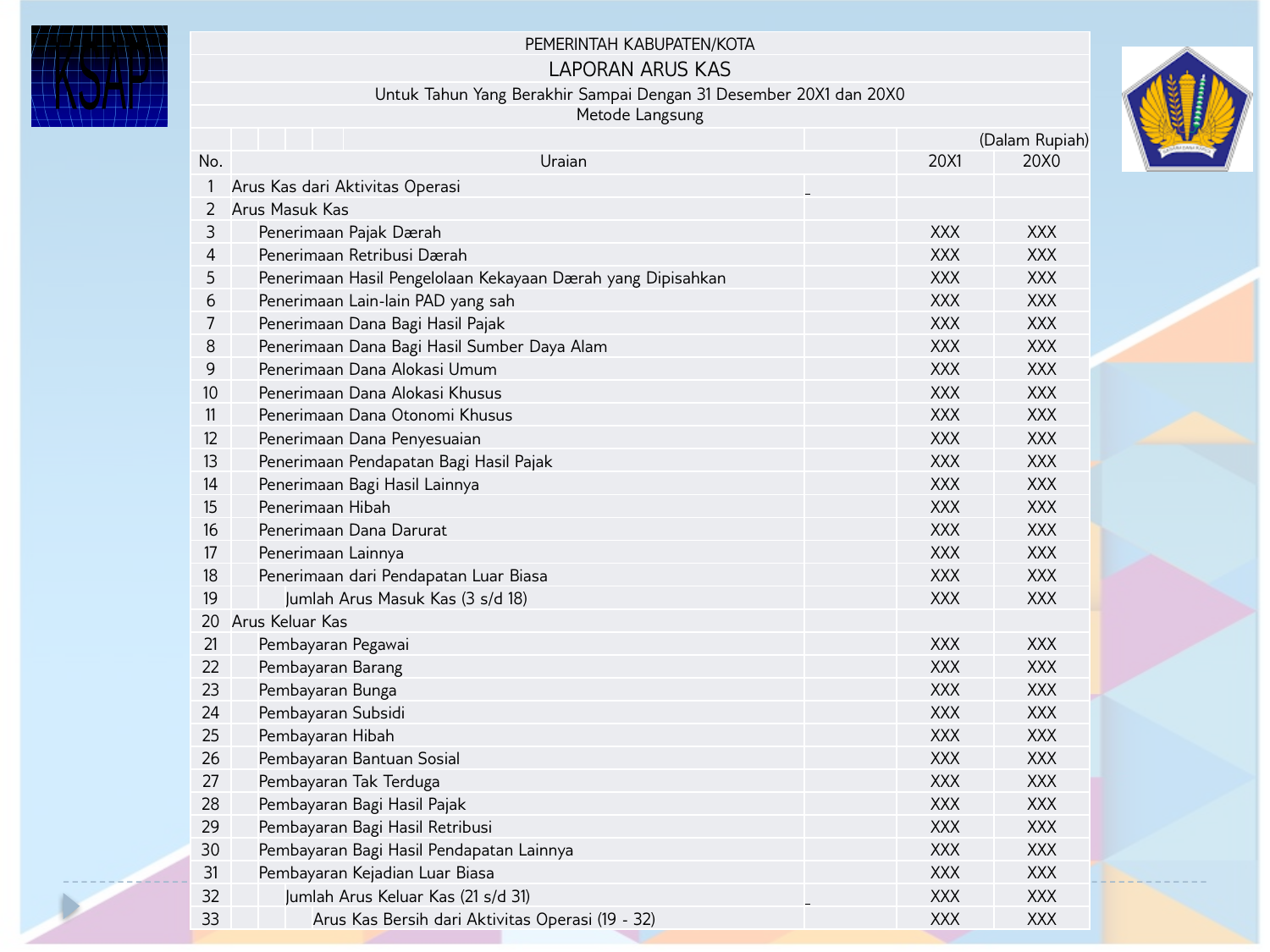

| PEMERINTAH KABUPATEN/KOTA |  |  |  |  |  |  |  |  |
| --- | --- | --- | --- | --- | --- | --- | --- | --- |
| LAPORAN ARUS KAS |  |  |  |  |  |  |  |  |
| Untuk Tahun Yang Berakhir Sampai Dengan 31 Desember 20X1 dan 20X0 |  |  |  |  |  |  |  |  |
| Metode Langsung |  |  |  |  |  |  |  |  |
|  |  |  |  |  |  |  | (Dalam Rupiah) |  |
| No. | Uraian |  |  |  |  |  | 20X1 | 20X0 |
| 1 | Arus Kas dari Aktivitas Operasi |  |  |  |  |  |  |  |
| 2 | Arus Masuk Kas |  |  |  |  |  |  |  |
| 3 |  | Penerimaan Pajak Daerah |  |  |  |  | XXX | XXX |
| 4 |  | Penerimaan Retribusi Daerah |  |  |  |  | XXX | XXX |
| 5 |  | Penerimaan Hasil Pengelolaan Kekayaan Daerah yang Dipisahkan |  |  |  |  | XXX | XXX |
| 6 |  | Penerimaan Lain-lain PAD yang sah |  |  |  |  | XXX | XXX |
| 7 |  | Penerimaan Dana Bagi Hasil Pajak |  |  |  |  | XXX | XXX |
| 8 |  | Penerimaan Dana Bagi Hasil Sumber Daya Alam |  |  |  |  | XXX | XXX |
| 9 |  | Penerimaan Dana Alokasi Umum |  |  |  |  | XXX | XXX |
| 10 |  | Penerimaan Dana Alokasi Khusus |  |  |  |  | XXX | XXX |
| 11 |  | Penerimaan Dana Otonomi Khusus |  |  |  |  | XXX | XXX |
| 12 |  | Penerimaan Dana Penyesuaian |  |  |  |  | XXX | XXX |
| 13 |  | Penerimaan Pendapatan Bagi Hasil Pajak |  |  |  |  | XXX | XXX |
| 14 |  | Penerimaan Bagi Hasil Lainnya |  |  |  |  | XXX | XXX |
| 15 |  | Penerimaan Hibah |  |  |  |  | XXX | XXX |
| 16 |  | Penerimaan Dana Darurat |  |  |  |  | XXX | XXX |
| 17 |  | Penerimaan Lainnya |  |  |  |  | XXX | XXX |
| 18 |  | Penerimaan dari Pendapatan Luar Biasa |  |  |  |  | XXX | XXX |
| 19 |  |  | Jumlah Arus Masuk Kas (3 s/d 18) |  |  |  | XXX | XXX |
| 20 | Arus Keluar Kas |  |  |  |  |  |  |  |
| 21 |  | Pembayaran Pegawai |  |  |  |  | XXX | XXX |
| 22 |  | Pembayaran Barang |  |  |  |  | XXX | XXX |
| 23 |  | Pembayaran Bunga |  |  |  |  | XXX | XXX |
| 24 |  | Pembayaran Subsidi |  |  |  |  | XXX | XXX |
| 25 |  | Pembayaran Hibah |  |  |  |  | XXX | XXX |
| 26 |  | Pembayaran Bantuan Sosial |  |  |  |  | XXX | XXX |
| 27 |  | Pembayaran Tak Terduga |  |  |  |  | XXX | XXX |
| 28 |  | Pembayaran Bagi Hasil Pajak |  |  |  |  | XXX | XXX |
| 29 |  | Pembayaran Bagi Hasil Retribusi |  |  |  |  | XXX | XXX |
| 30 |  | Pembayaran Bagi Hasil Pendapatan Lainnya |  |  |  |  | XXX | XXX |
| 31 |  | Pembayaran Kejadian Luar Biasa |  |  |  |  | XXX | XXX |
| 32 |  |  | Jumlah Arus Keluar Kas (21 s/d 31) |  |  |  | XXX | XXX |
| 33 |  |  |  | Arus Kas Bersih dari Aktivitas Operasi (19 - 32) |  |  | XXX | XXX |